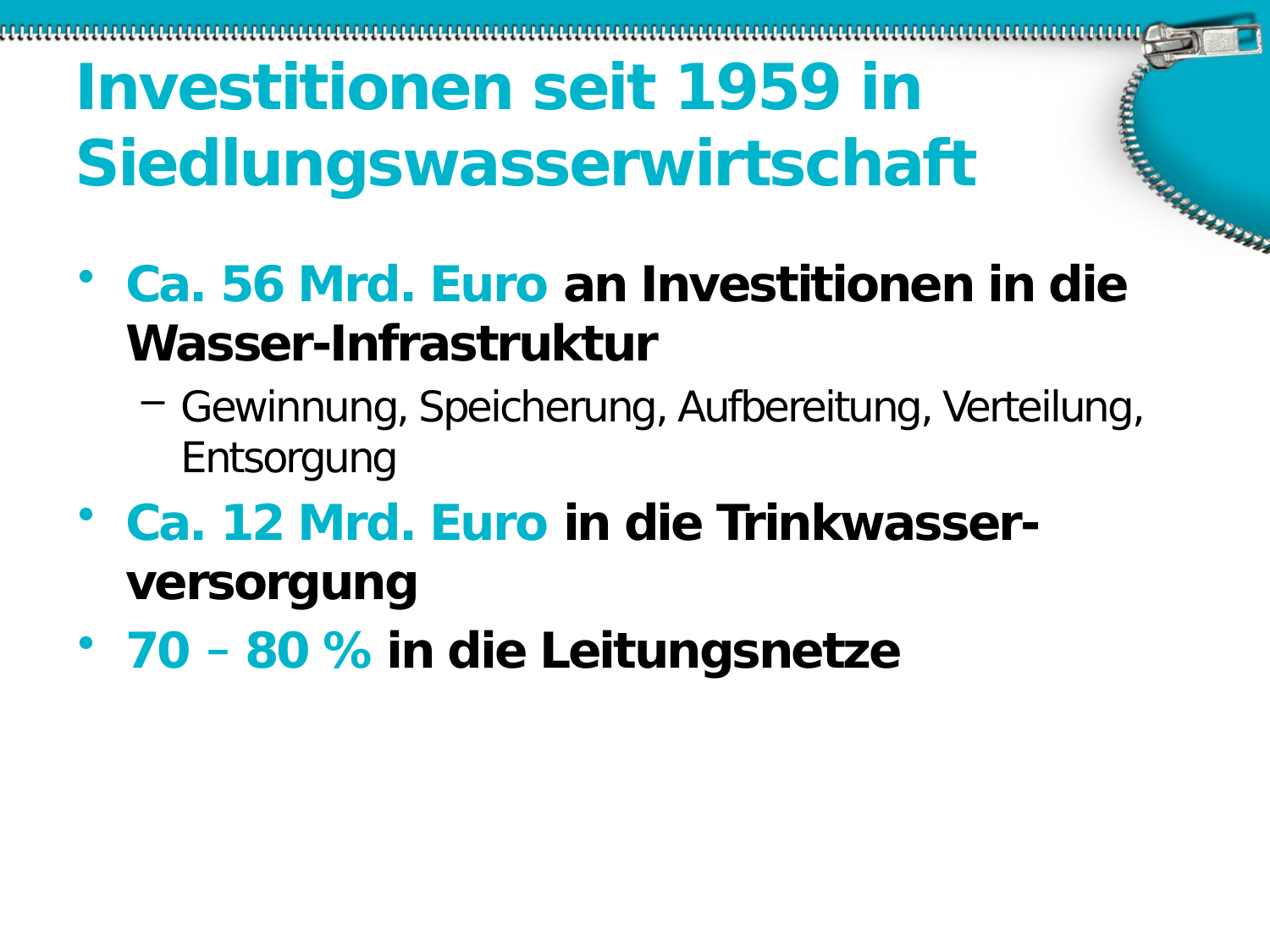

# Investitionen seit 1959 in Siedlungswasserwirtschaft
Ca. 56 Mrd. Euro an Investitionen in die Wasser-Infrastruktur
Gewinnung, Speicherung, Aufbereitung, Verteilung, Entsorgung
Ca. 12 Mrd. Euro in die Trinkwasser-versorgung
70 − 80 % in die Leitungsnetze